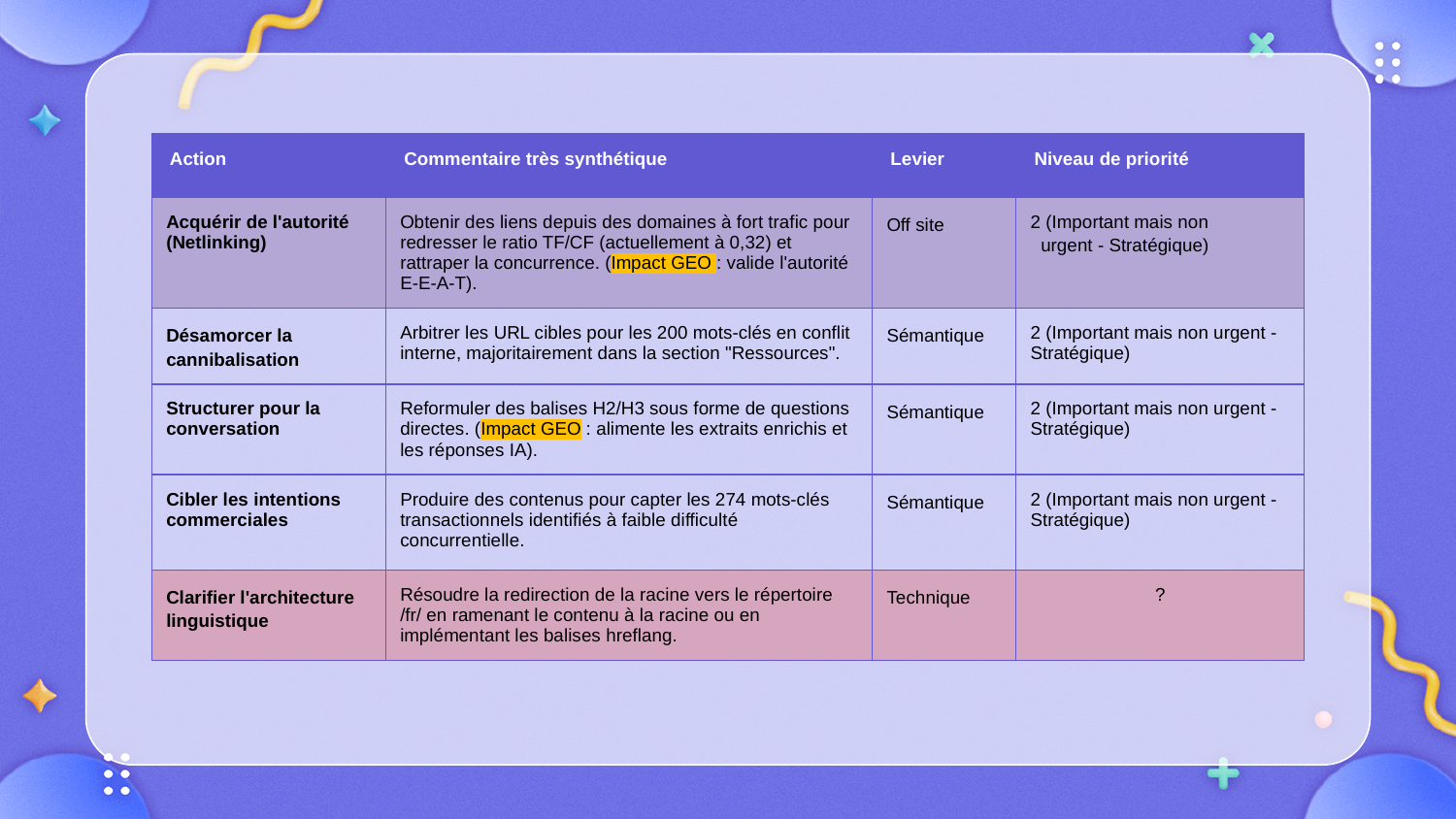

| Action | Commentaire très synthétique | Levier | Niveau de priorité |
| --- | --- | --- | --- |
| Acquérir de l'autorité (Netlinking) | Obtenir des liens depuis des domaines à fort trafic pour redresser le ratio TF/CF (actuellement à 0,32) et rattraper la concurrence. (Impact GEO : valide l'autorité E-E-A-T). | Off site | 2 (Important mais non urgent - Stratégique) |
| Désamorcer la cannibalisation | Arbitrer les URL cibles pour les 200 mots-clés en conflit interne, majoritairement dans la section "Ressources". | Sémantique | 2 (Important mais non urgent - Stratégique) |
| Structurer pour la conversation | Reformuler des balises H2/H3 sous forme de questions directes. (Impact GEO : alimente les extraits enrichis et les réponses IA). | Sémantique | 2 (Important mais non urgent - Stratégique) |
| Cibler les intentions commerciales | Produire des contenus pour capter les 274 mots-clés transactionnels identifiés à faible difficulté concurrentielle. | Sémantique | 2 (Important mais non urgent - Stratégique) |
| Clarifier l'architecture linguistique | Résoudre la redirection de la racine vers le répertoire /fr/ en ramenant le contenu à la racine ou en implémentant les balises hreflang. | Technique | ? |